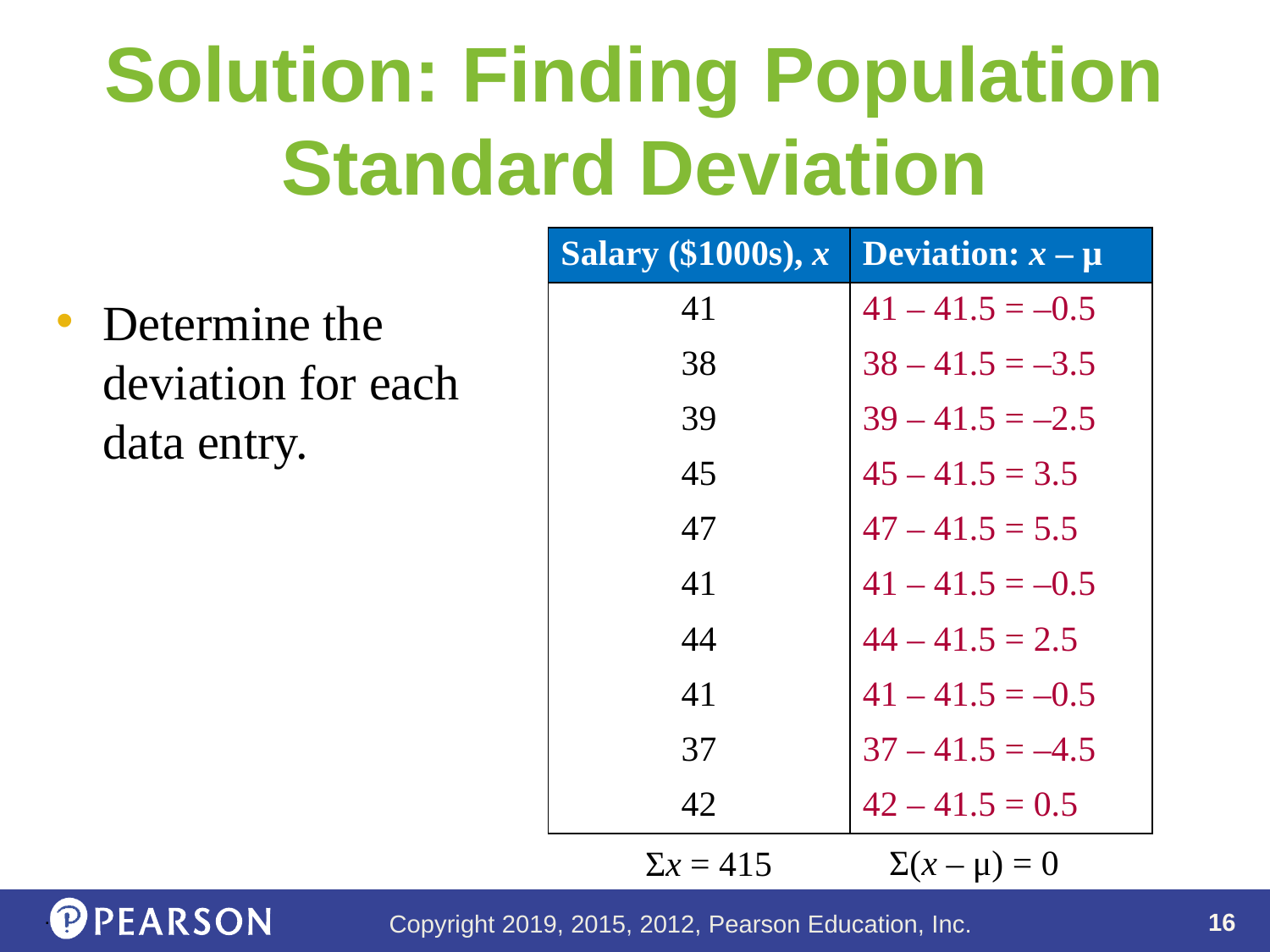

# Solution: Finding Population Standard Deviation
| Salary ($1000s), x | Deviation: x – μ |
| --- | --- |
| 41 | 41 – 41.5 = –0.5 |
| 38 | 38 – 41.5 = –3.5 |
| 39 | 39 – 41.5 = –2.5 |
| 45 | 45 – 41.5 = 3.5 |
| 47 | 47 – 41.5 = 5.5 |
| 41 | 41 – 41.5 = –0.5 |
| 44 | 44 – 41.5 = 2.5 |
| 41 | 41 – 41.5 = –0.5 |
| 37 | 37 – 41.5 = –4.5 |
| 42 | 42 – 41.5 = 0.5 |
Determine the deviation for each data entry.

Σ(x – μ) = 0
Σx = 415
.